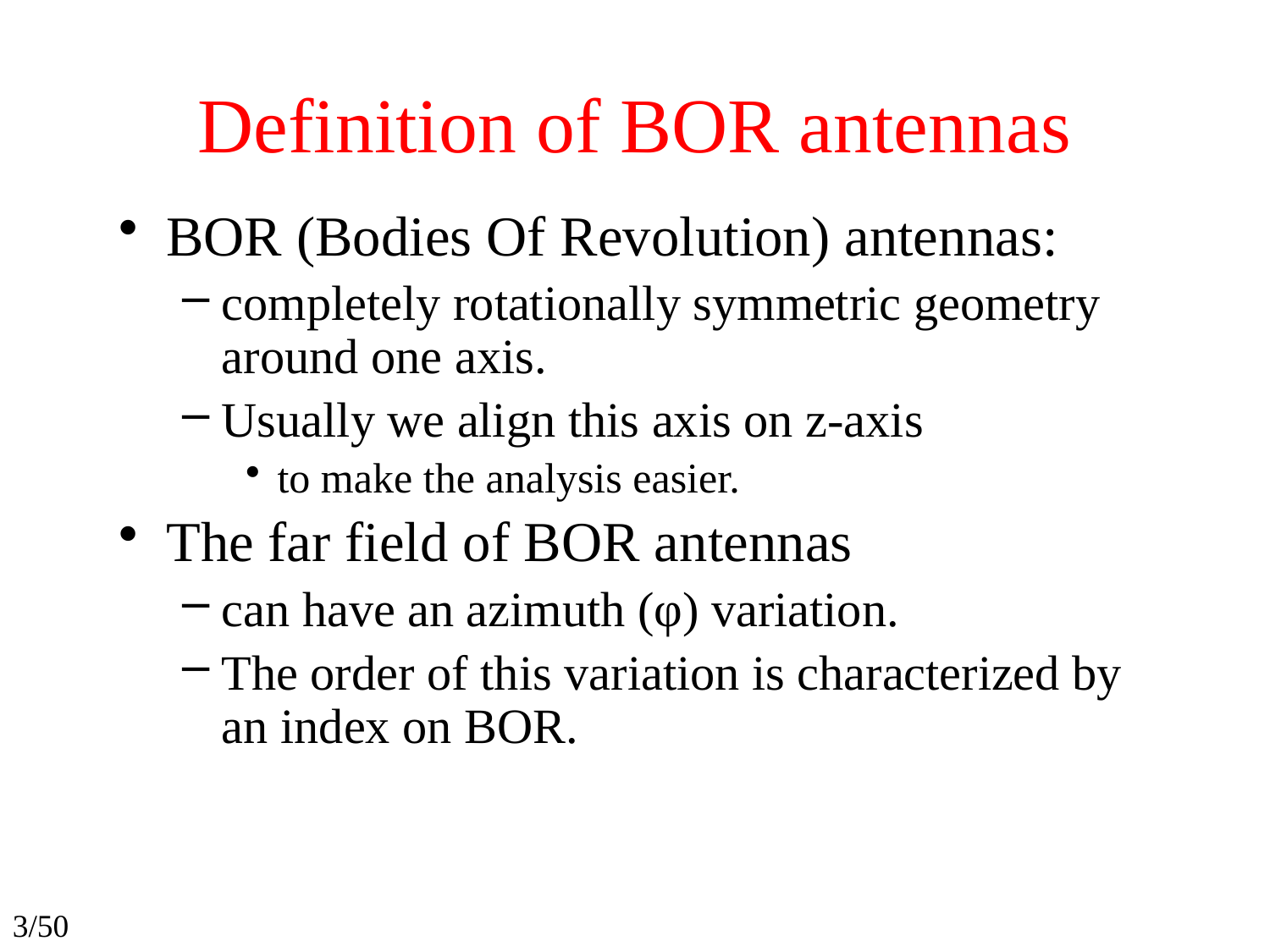

# Definition of BOR antennas
BOR (Bodies Of Revolution) antennas:
completely rotationally symmetric geometry around one axis.
Usually we align this axis on z-axis
to make the analysis easier.
The far field of BOR antennas
can have an azimuth (φ) variation.
The order of this variation is characterized by an index on BOR.